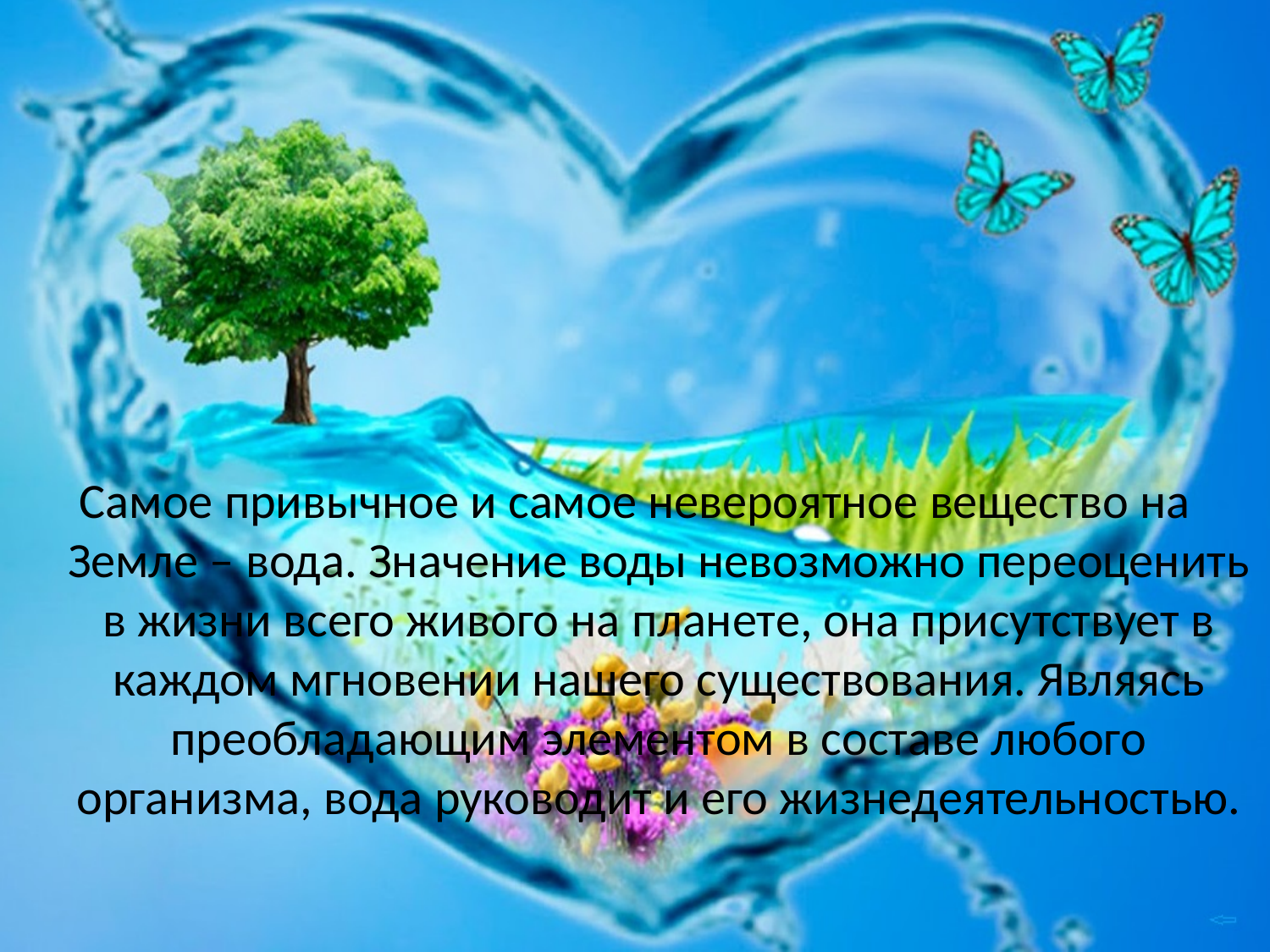

Самое привычное и самое невероятное вещество на Земле – вода. Значение воды невозможно переоценить в жизни всего живого на планете, она присутствует в каждом мгновении нашего существования. Являясь преобладающим элементом в составе любого организма, вода руководит и его жизнедеятельностью.